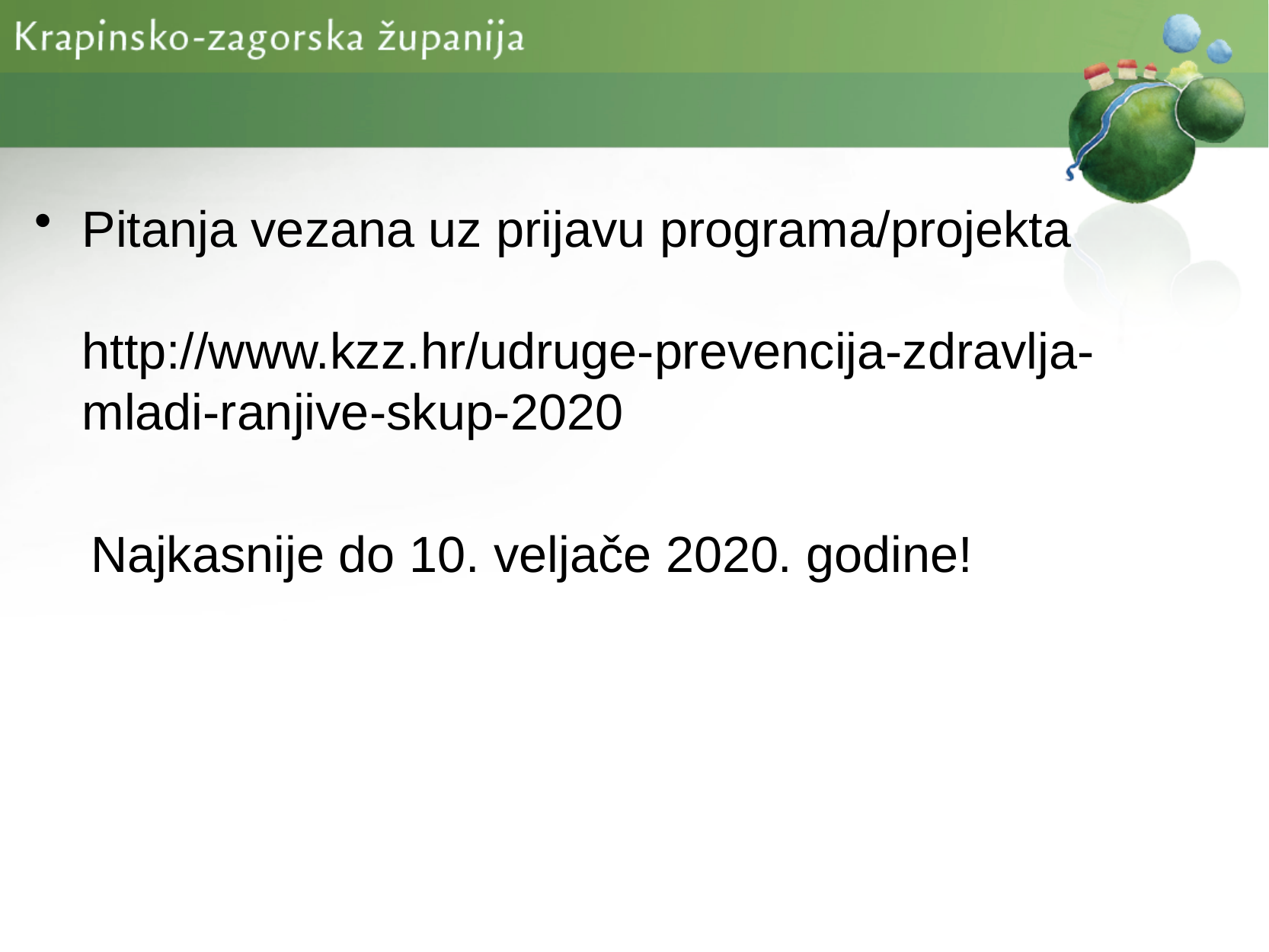

Pitanja vezana uz prijavu programa/projekta
http://www.kzz.hr/udruge-prevencija-zdravlja-mladi-ranjive-skup-2020

    Najkasnije do 10. veljače 2020. godine!